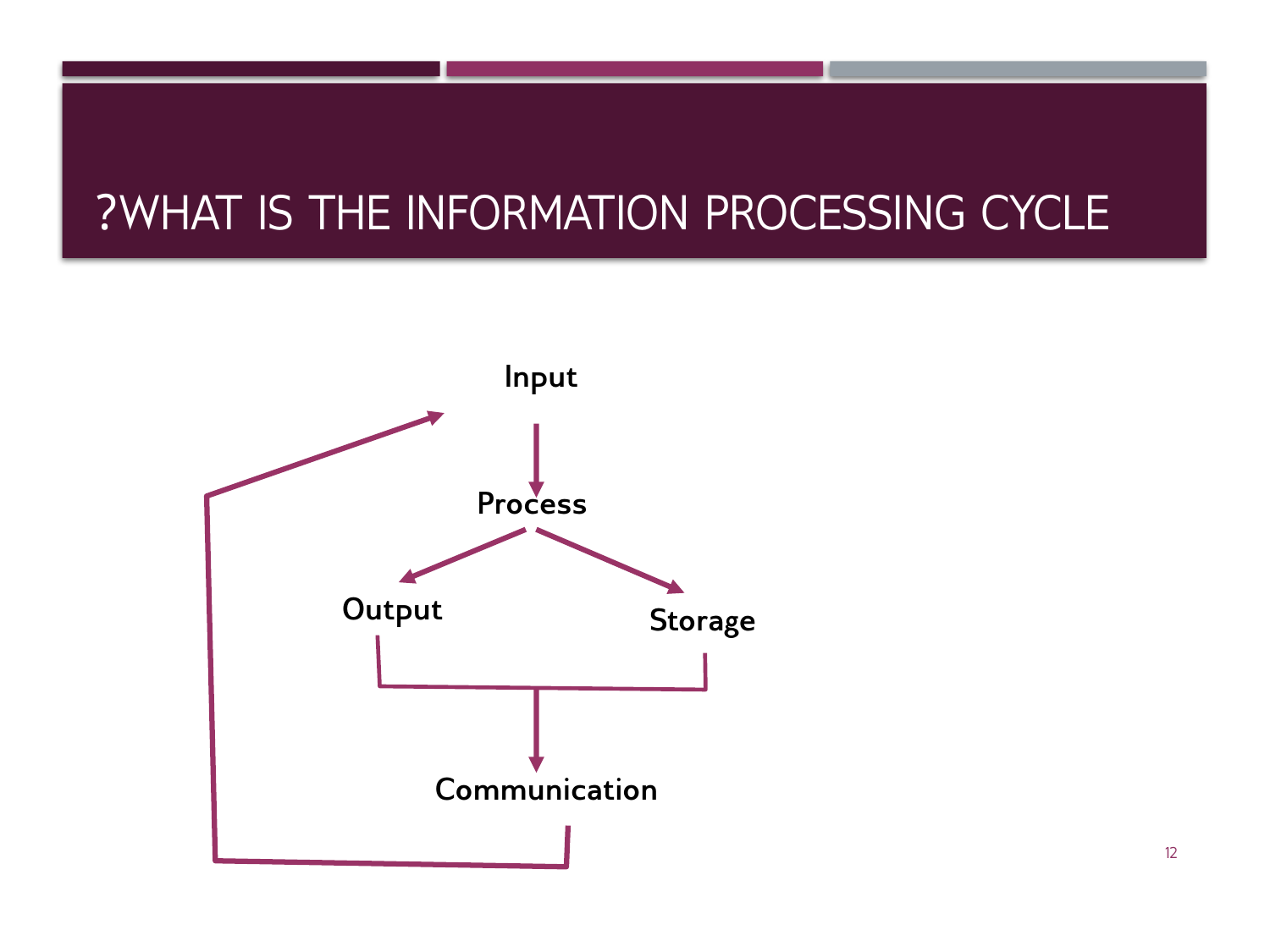

# What is the information processing cycle?
Input

Process

Output
Storage

Communication
12